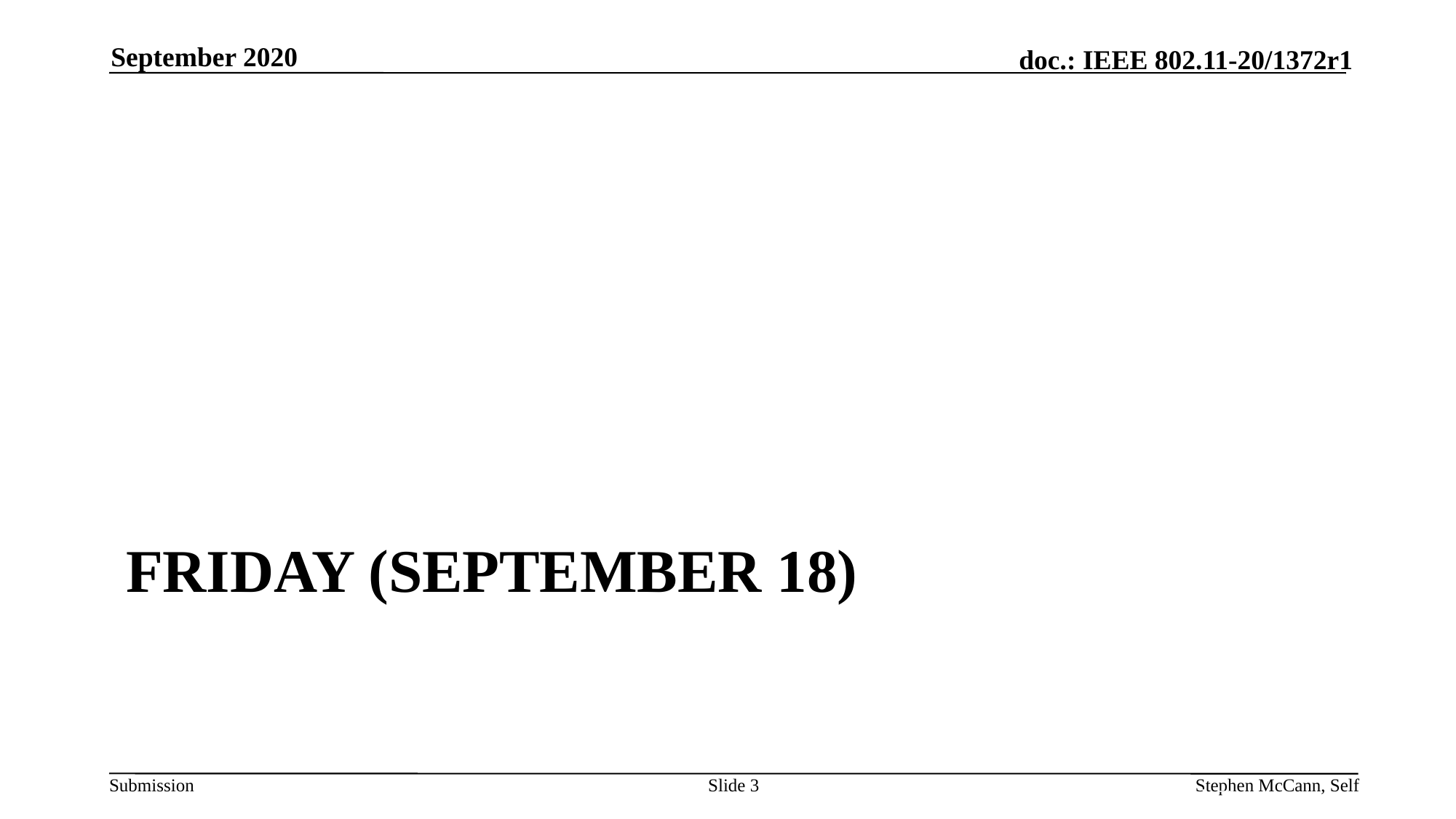

September 2020
# FRIday (September 18)
Slide 3
Stephen McCann, BlackBerry
Stephen McCann, Self